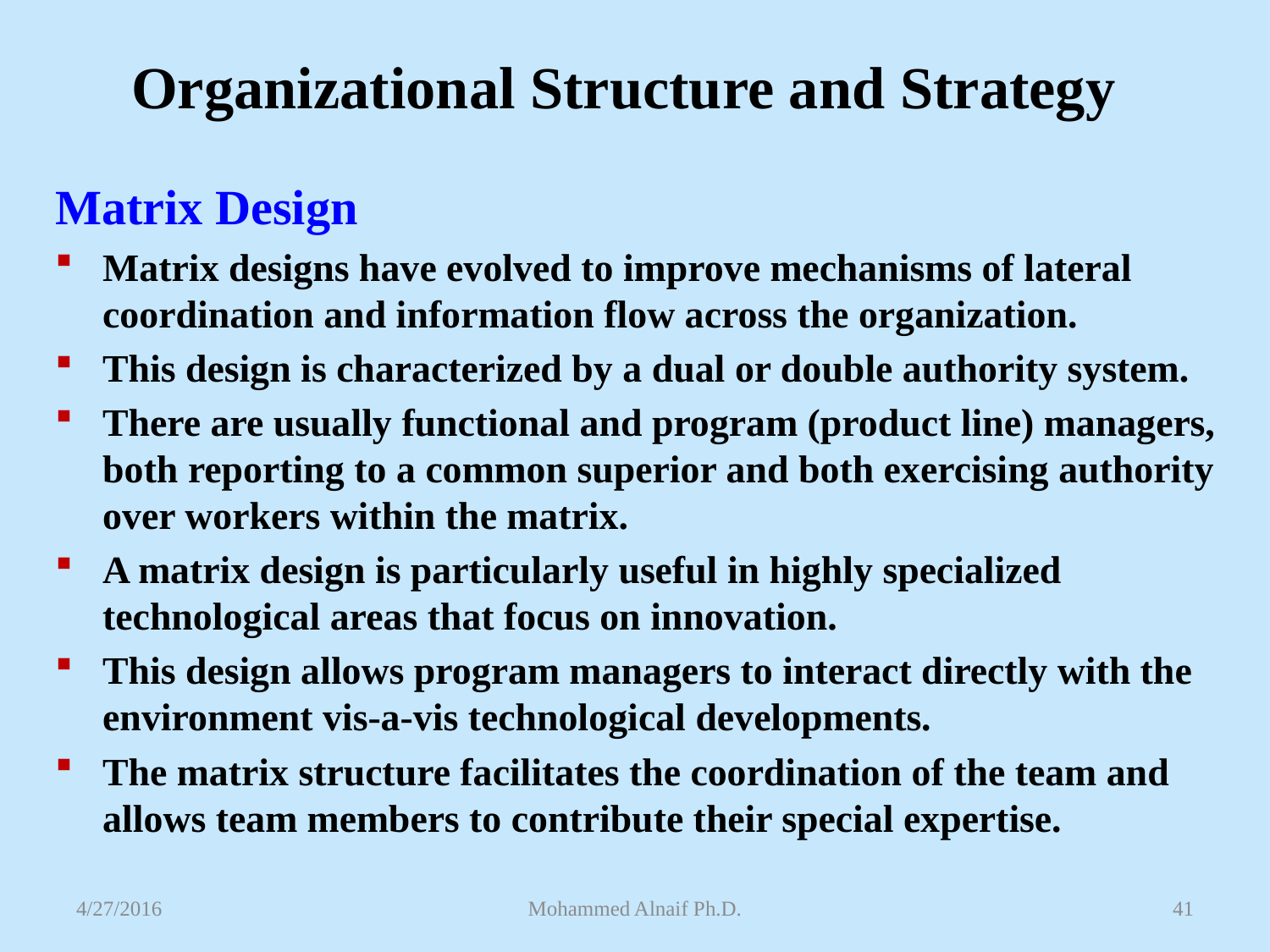

# Organizational Structure and Strategy
Matrix Design
Matrix designs have evolved to improve mechanisms of lateral coordination and information flow across the organization.
This design is characterized by a dual or double authority system.
There are usually functional and program (product line) managers, both reporting to a common superior and both exercising authority over workers within the matrix.
A matrix design is particularly useful in highly specialized technological areas that focus on innovation.
This design allows program managers to interact directly with the environment vis-a-vis technological developments.
The matrix structure facilitates the coordination of the team and allows team members to contribute their special expertise.
4/27/2016
Mohammed Alnaif Ph.D.
41